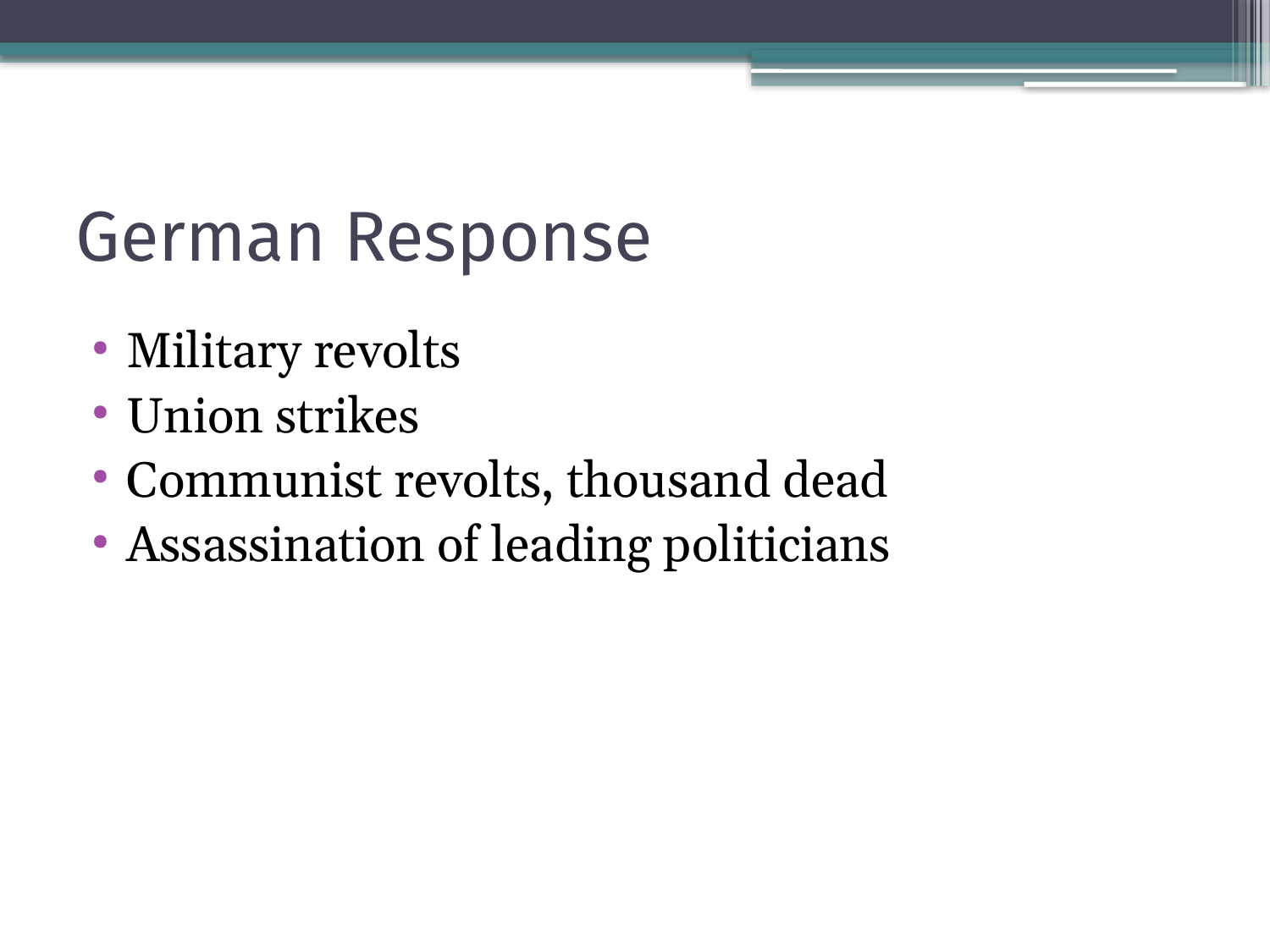

# German Response
Military revolts
Union strikes
Communist revolts, thousand dead
Assassination of leading politicians